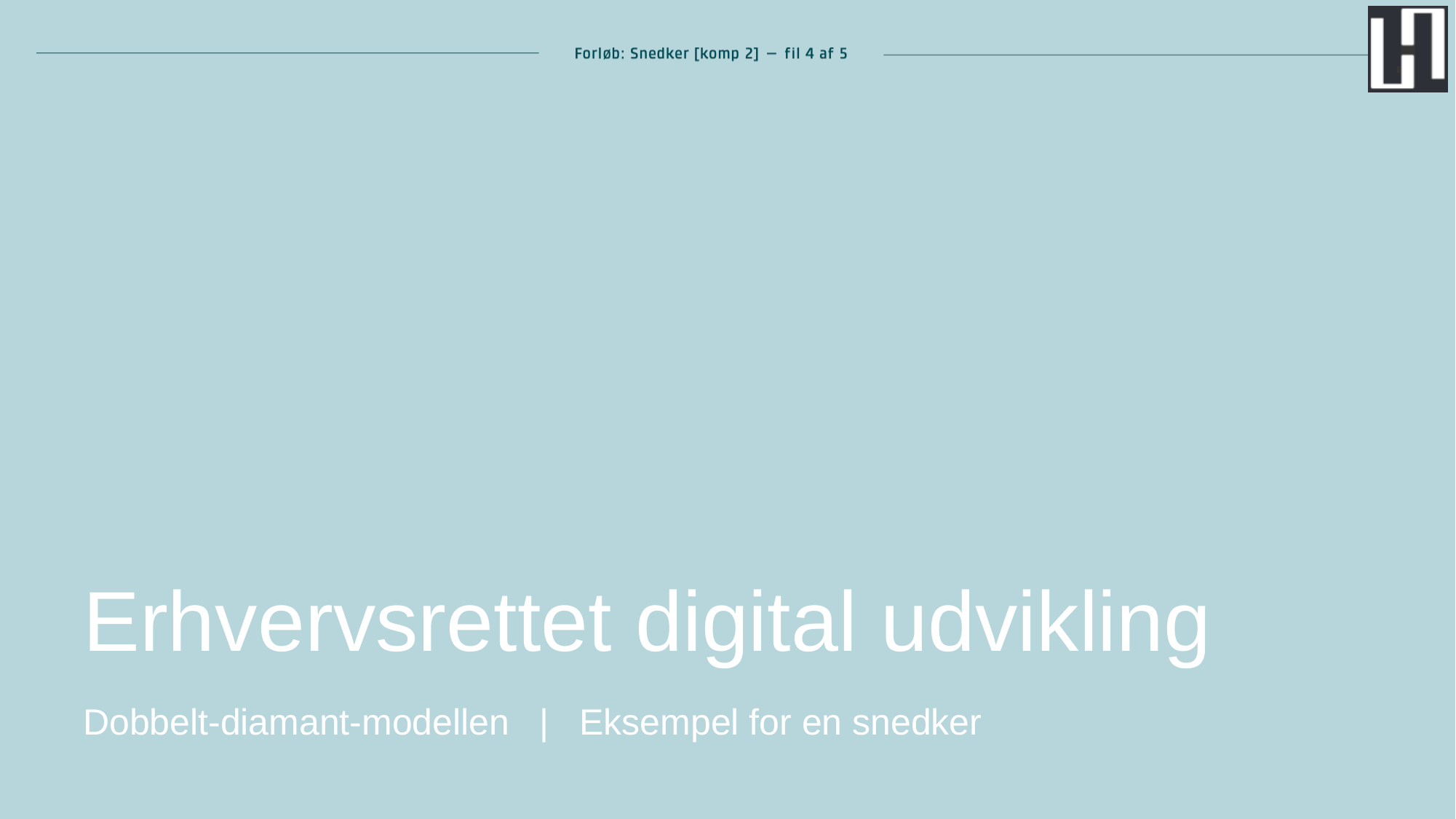

Erhvervsrettet digital udvikling
Dobbelt-diamant-modellen   |   Eksempel for en snedker